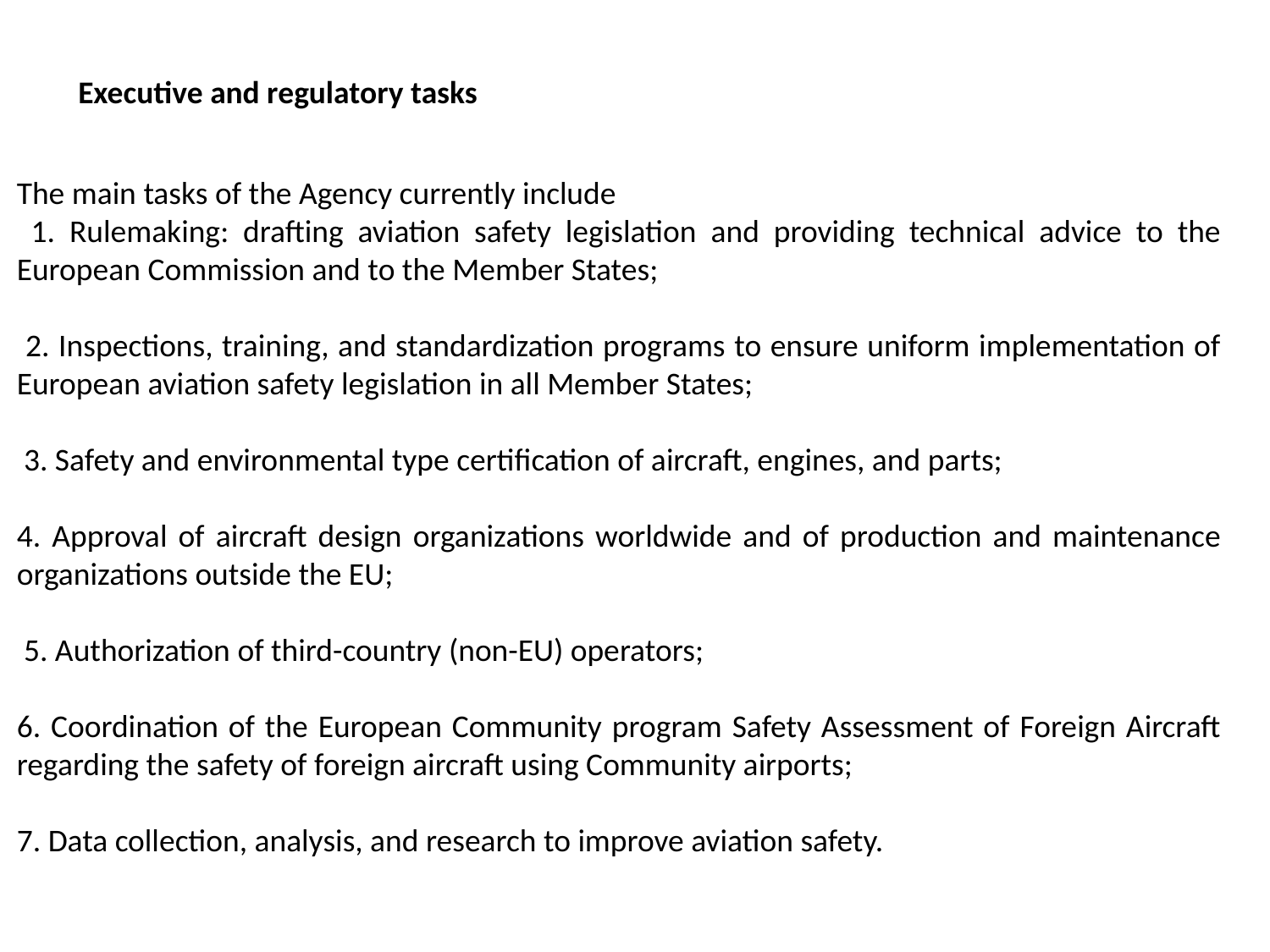

Executive and regulatory tasks
The main tasks of the Agency currently include
 1. Rulemaking: drafting aviation safety legislation and providing technical advice to the European Commission and to the Member States;

 2. Inspections, training, and standardization programs to ensure uniform implementation of European aviation safety legislation in all Member States;

 3. Safety and environmental type certification of aircraft, engines, and parts;

4. Approval of aircraft design organizations worldwide and of production and maintenance organizations outside the EU;

 5. Authorization of third-country (non-EU) operators;

6. Coordination of the European Community program Safety Assessment of Foreign Aircraft regarding the safety of foreign aircraft using Community airports;

7. Data collection, analysis, and research to improve aviation safety.